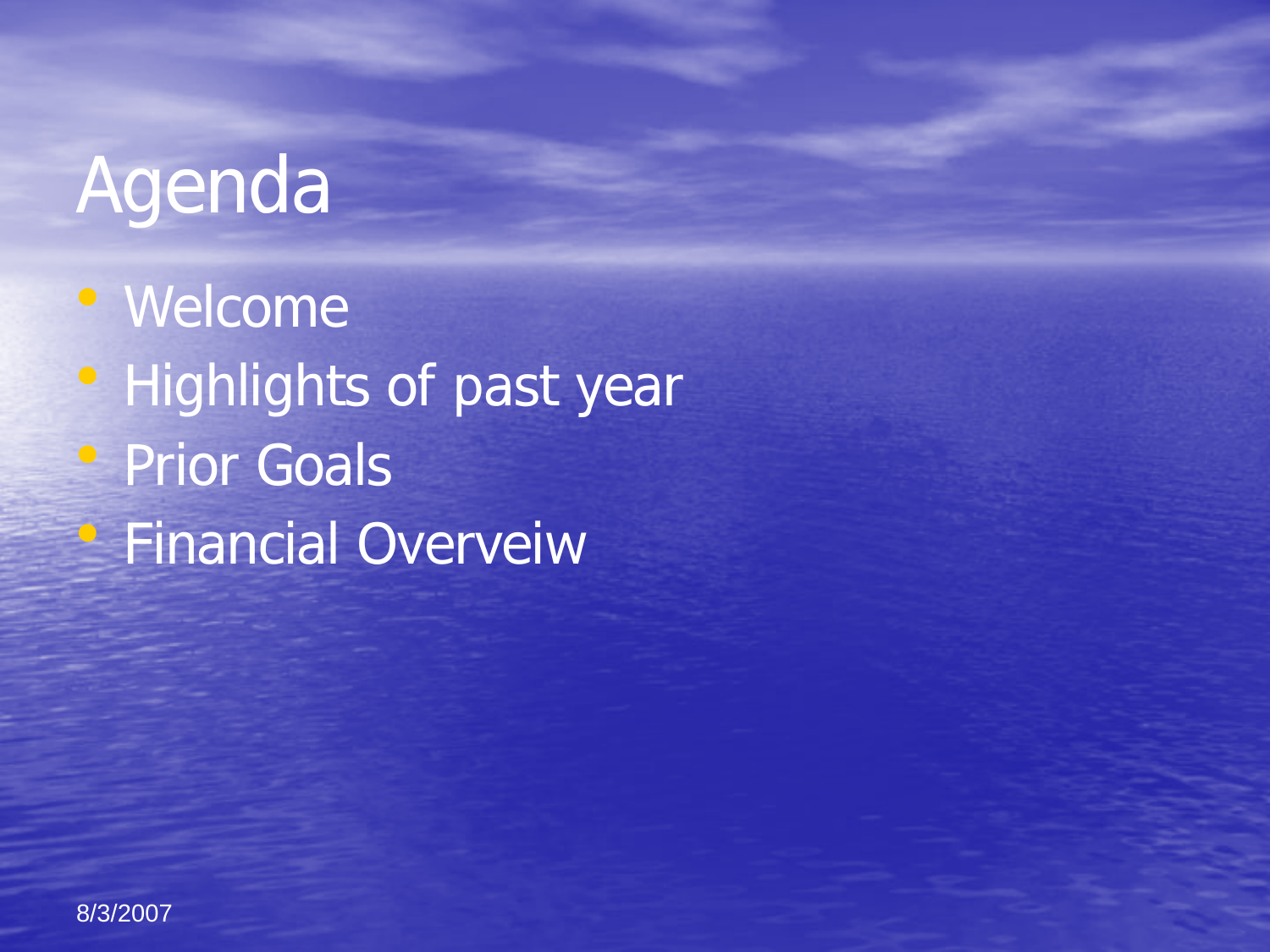

# Agenda
Welcome
Highlights of past year
Prior Goals
Financial Overveiw
8/3/2007